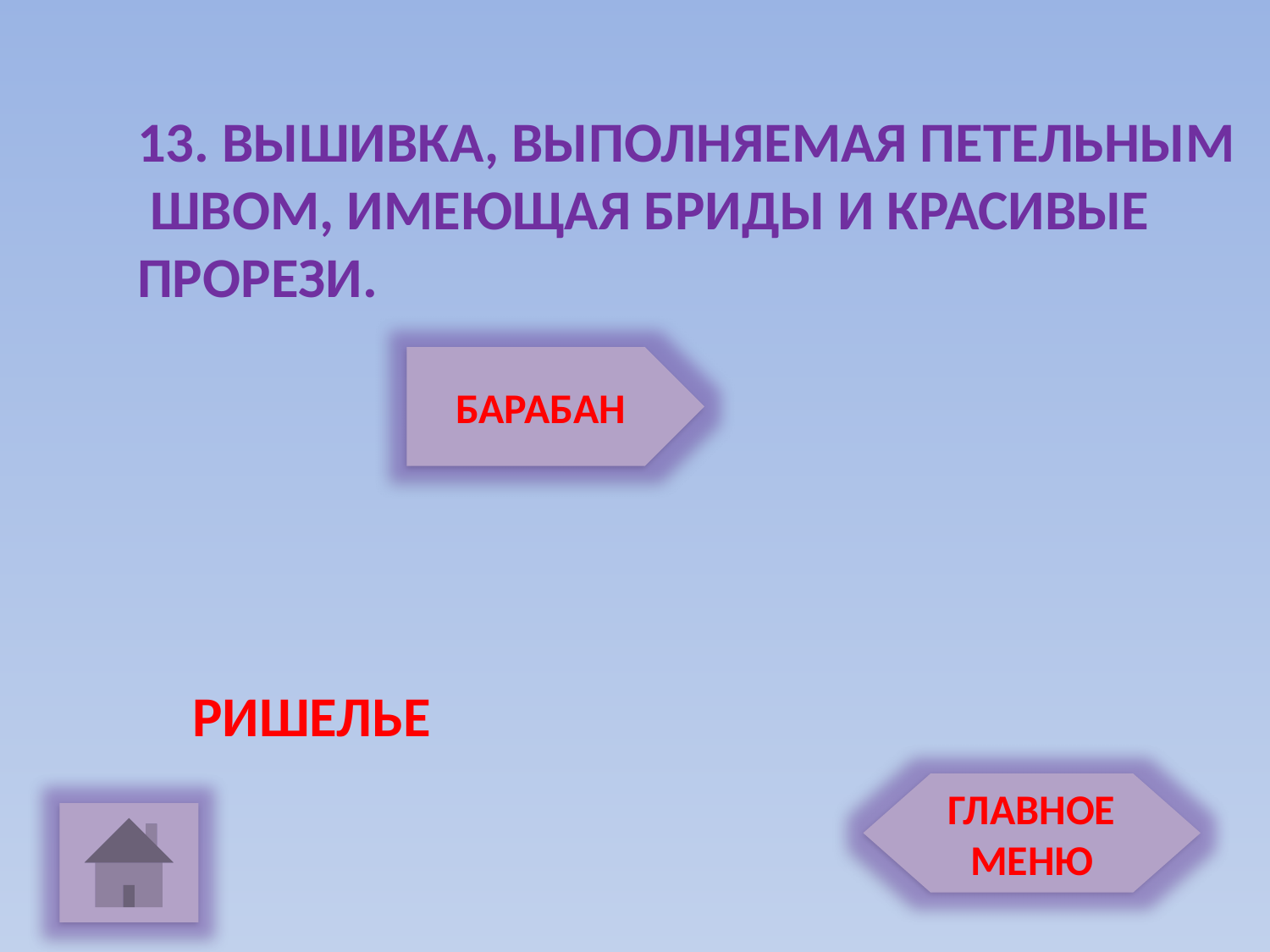

13. ВЫШИВКА, ВЫПОЛНЯЕМАЯ ПЕТЕЛЬНЫМ
 ШВОМ, ИМЕЮЩАЯ БРИДЫ И КРАСИВЫЕ
ПРОРЕЗИ.
БАРАБАН
РИШЕЛЬЕ
ГЛАВНОЕ МЕНЮ